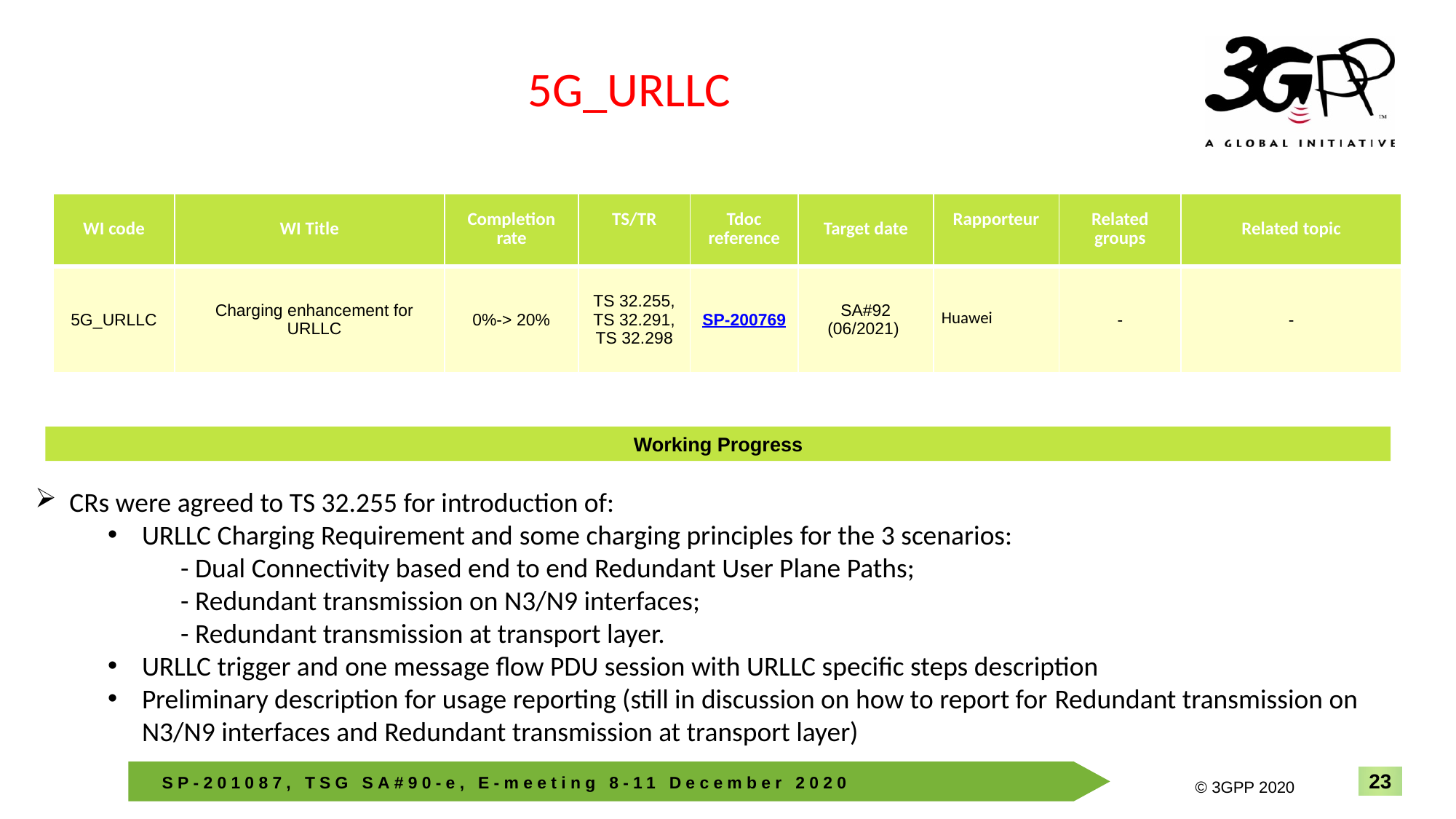

5G_URLLC
| WI code | WI Title | Completion rate | TS/TR | Tdoc reference | Target date | Rapporteur | Related groups | Related topic |
| --- | --- | --- | --- | --- | --- | --- | --- | --- |
| 5G\_URLLC | Charging enhancement for URLLC | 0%-> 20% | TS 32.255, TS 32.291, TS 32.298 | SP-200769 | SA#92 (06/2021) | Huawei | - | - |
Working Progress
CRs were agreed to TS 32.255 for introduction of:
URLLC Charging Requirement and some charging principles for the 3 scenarios:
- Dual Connectivity based end to end Redundant User Plane Paths;
- Redundant transmission on N3/N9 interfaces;
- Redundant transmission at transport layer.
URLLC trigger and one message flow PDU session with URLLC specific steps description
Preliminary description for usage reporting (still in discussion on how to report for Redundant transmission on N3/N9 interfaces and Redundant transmission at transport layer)